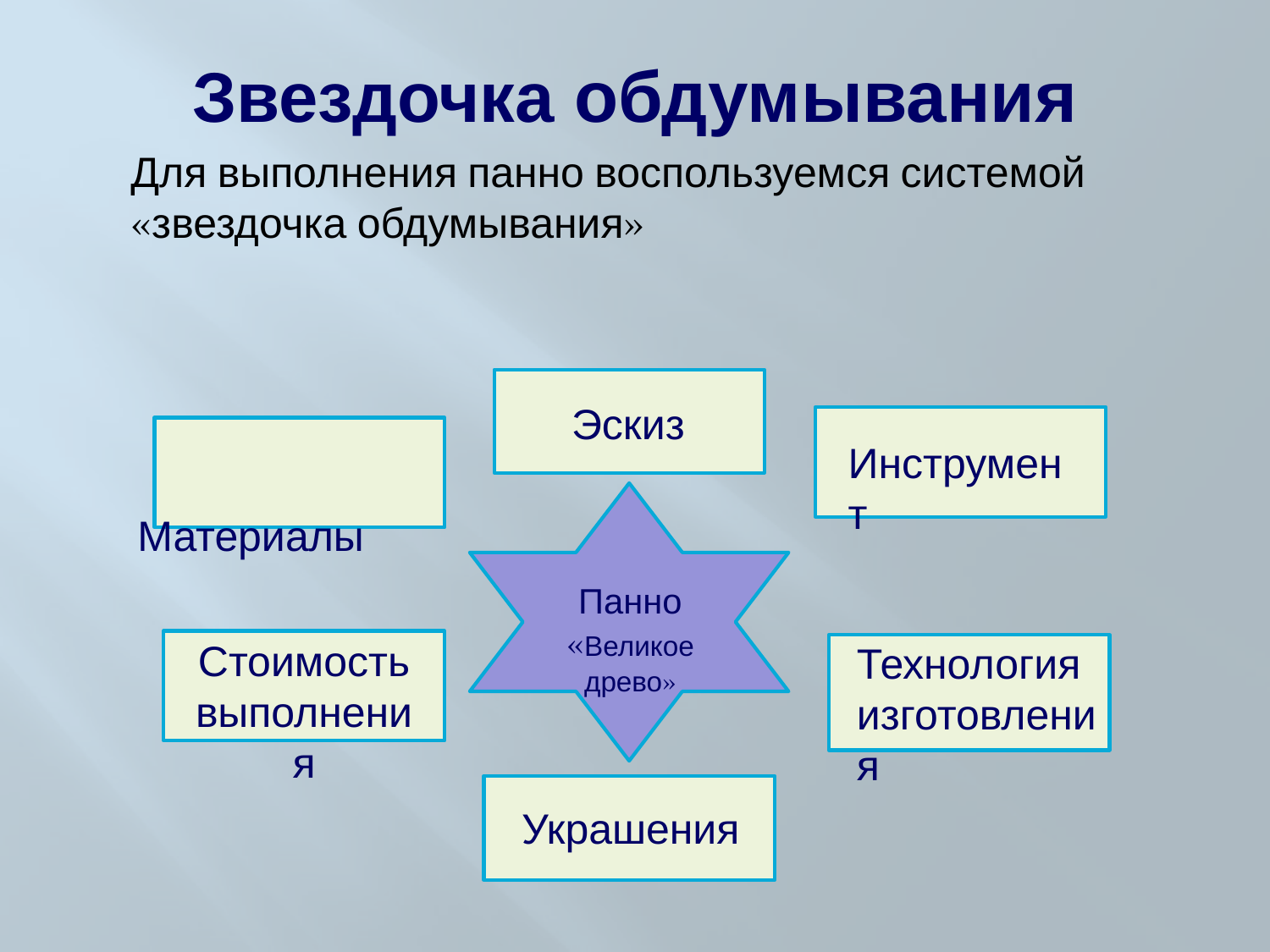

# Звездочка обдумывания
Для выполнения панно воспользуемся системой «звездочка обдумывания»

     Эскиз

Инструмент
    Материалы

Панно «Великое древо»
Стоимость выполнения

Технология изготовления

Украшения